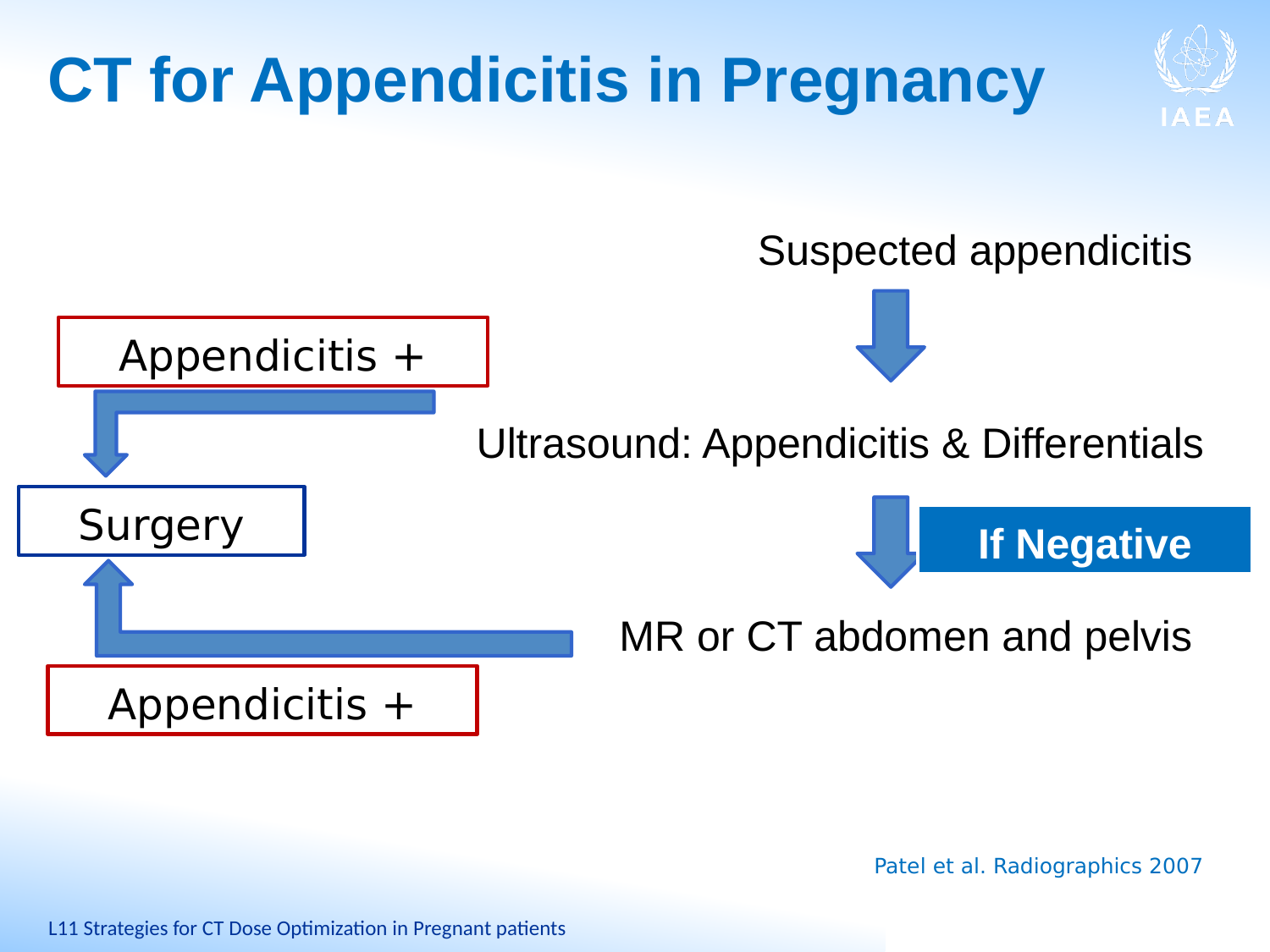

# CT for Appendicitis in Pregnancy
Suspected appendicitis

Ultrasound: Appendicitis & Differentials

MR or CT abdomen and pelvis

Appendicitis +

Surgery

If Negative

Appendicitis +
Patel et al. Radiographics 2007